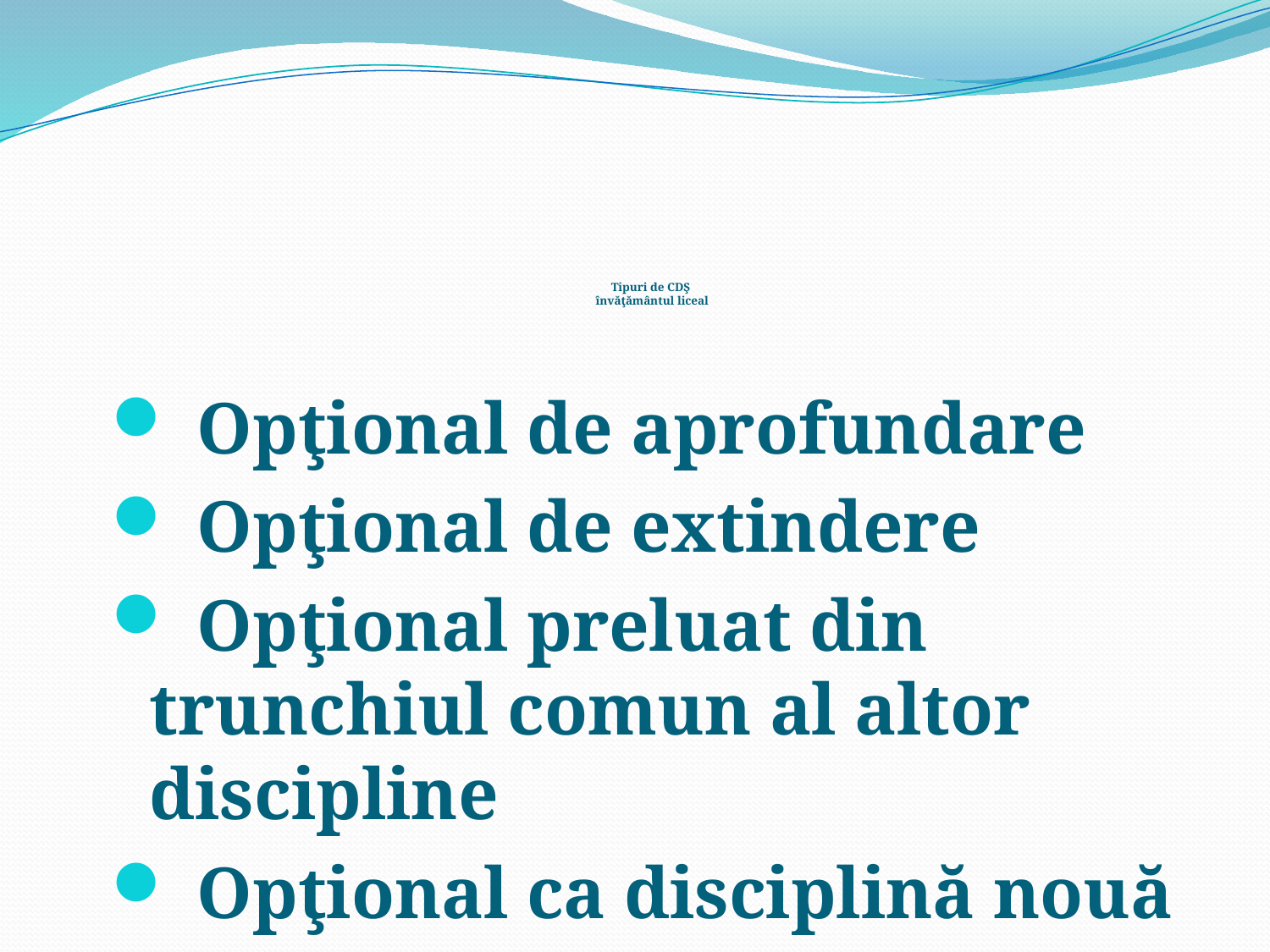

# Tipuri de CDŞ învăţământul liceal
 Opţional de aprofundare
 Opţional de extindere
 Opţional preluat din trunchiul comun al altor discipline
 Opţional ca disciplină nouă